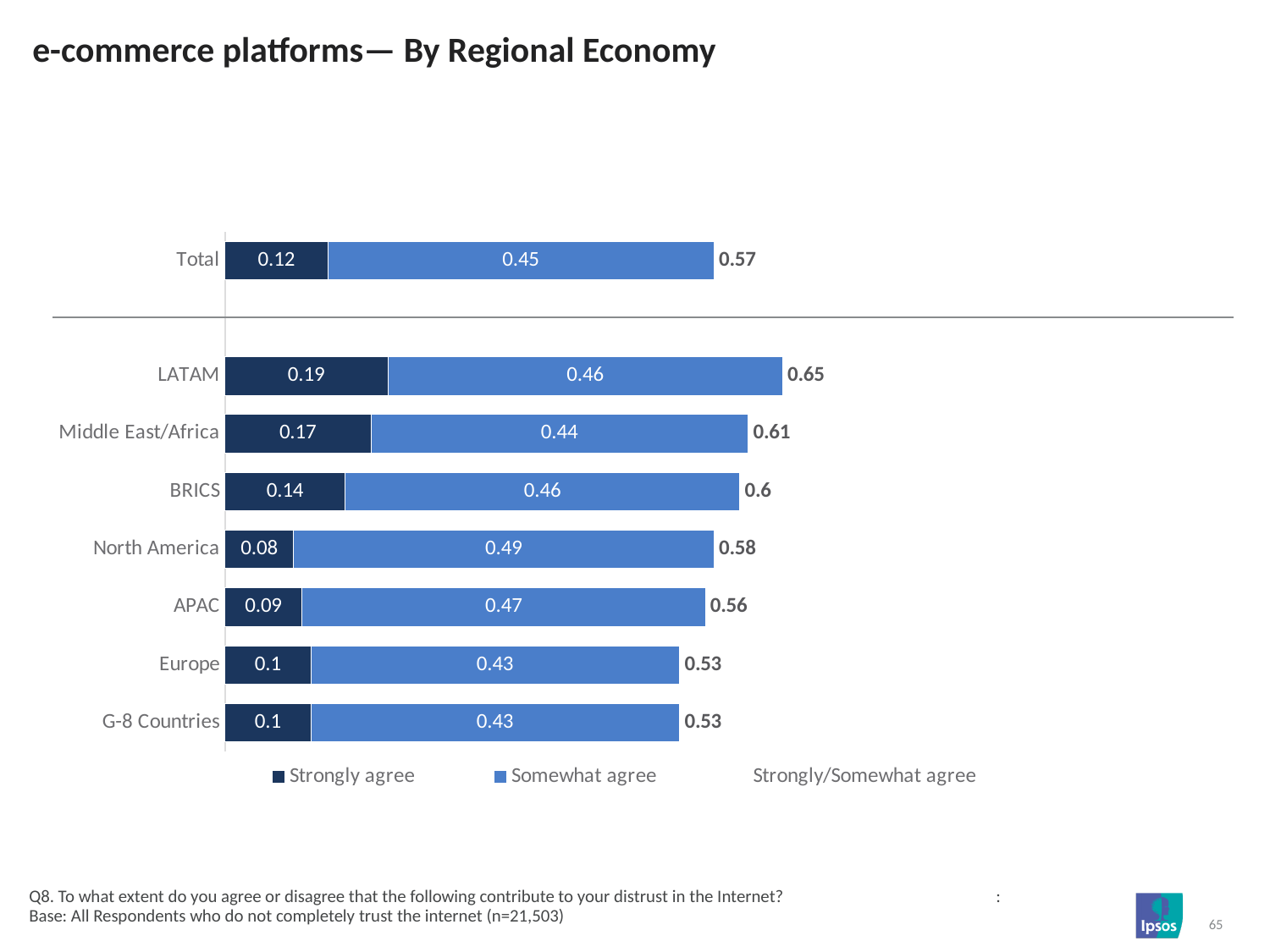

# e-commerce platforms— By Regional Economy

### Chart

| Category | Strongly agree | Somewhat agree | Strongly/Somewhat agree |
|---|---|---|---|
| Total | 0.12 | 0.45 | 0.57 |
|  | None | None | None |
| LATAM | 0.19 | 0.46 | 0.65 |
| Middle East/Africa | 0.17 | 0.44 | 0.61 |
| BRICS | 0.14 | 0.46 | 0.6 |
| North America | 0.08 | 0.49 | 0.58 |
| APAC | 0.09 | 0.47 | 0.56 |
| Europe | 0.1 | 0.43 | 0.53 |
| G-8 Countries | 0.1 | 0.43 | 0.53 |
Q8. To what extent do you agree or disagree that the following contribute to your distrust in the Internet?                                                     : Base: All Respondents who do not completely trust the internet (n=21,503)